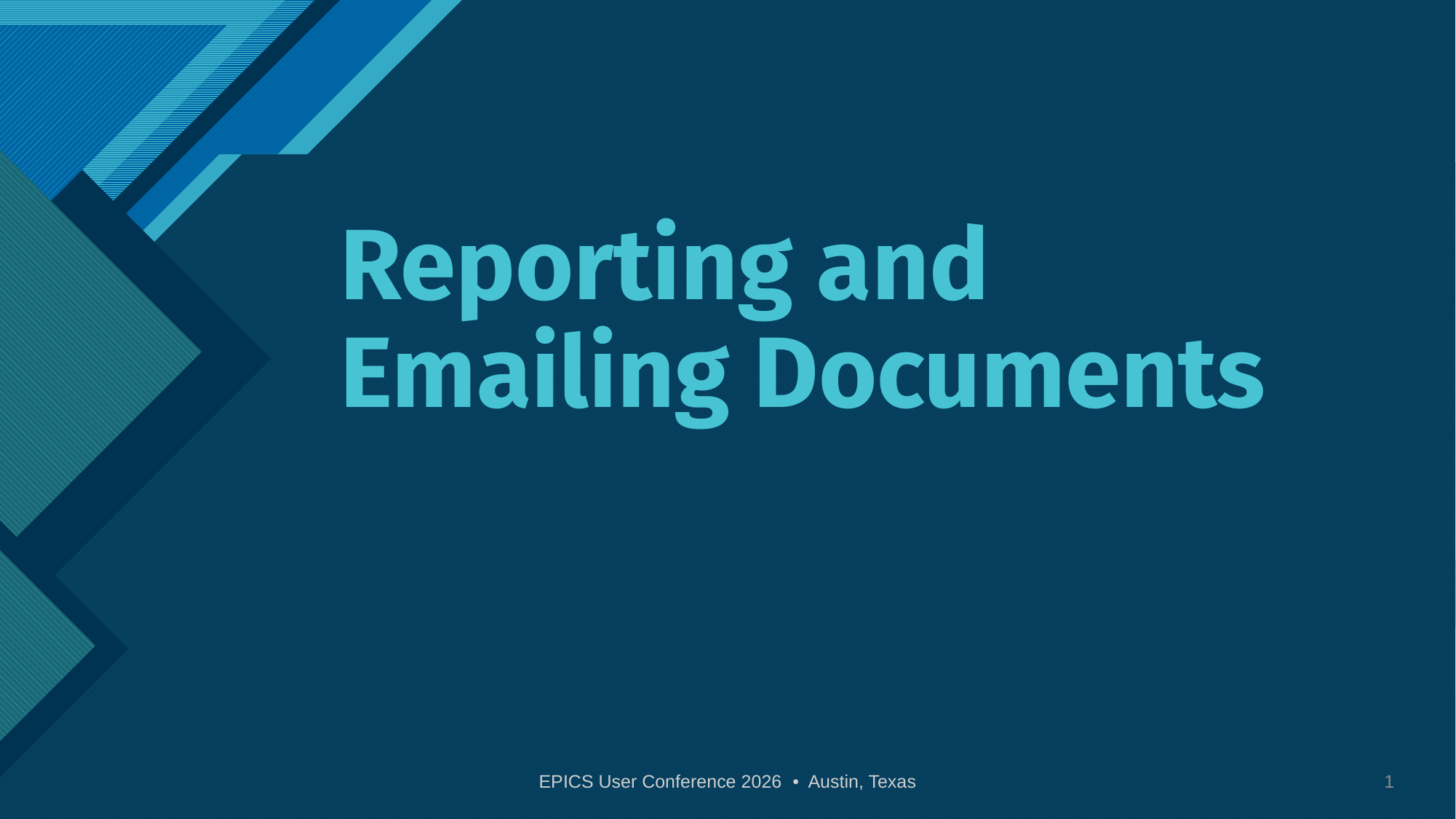

# Reporting and Emailing Documents

EPICS User Conference 2026  •  Austin, Texas
1